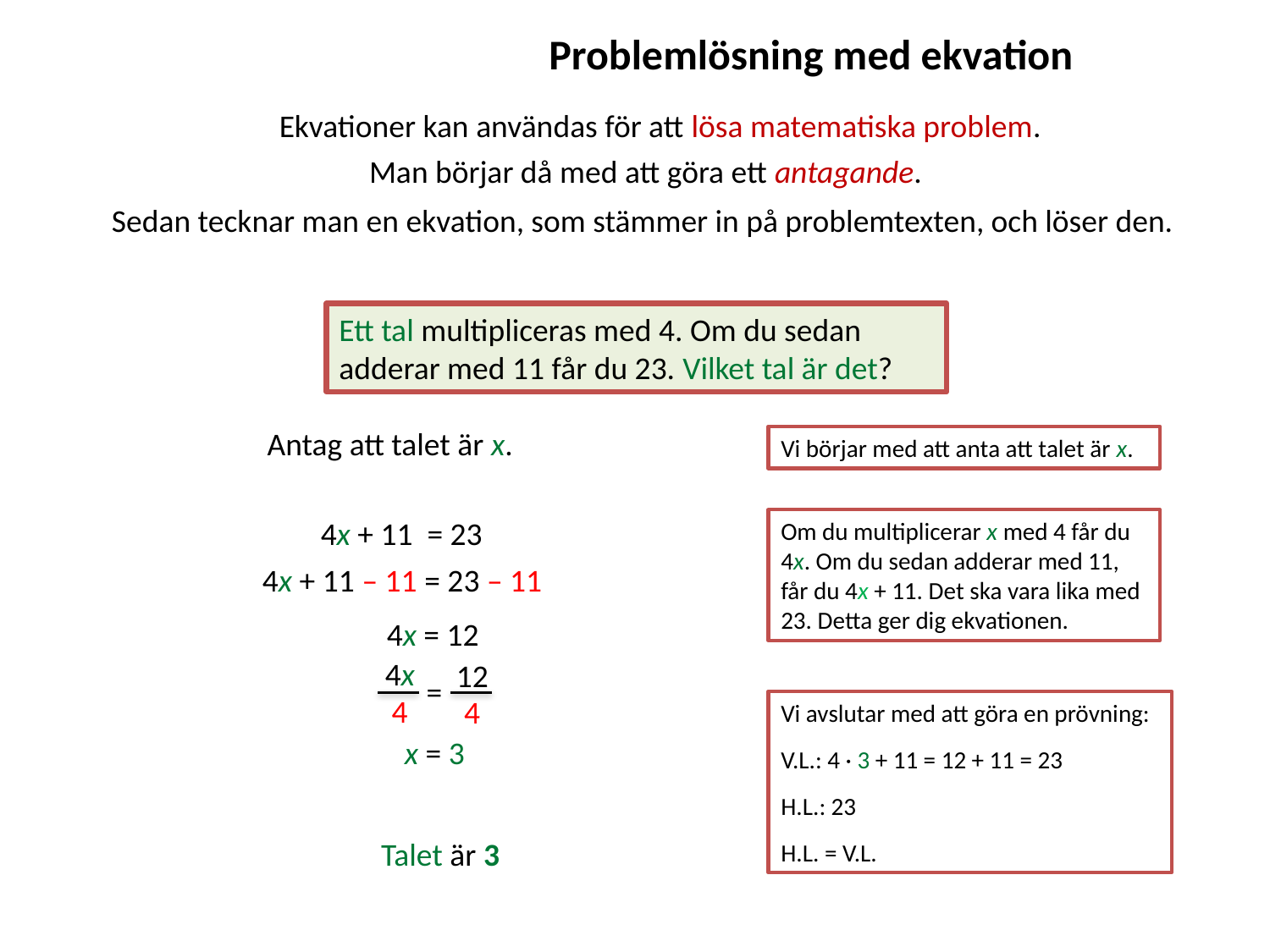

Problemlösning med ekvation
Ekvationer kan användas för att lösa matematiska problem.
Man börjar då med att göra ett antagande.
Sedan tecknar man en ekvation, som stämmer in på problemtexten, och löser den.
Ett tal multipliceras med 4. Om du sedan adderar med 11 får du 23. Vilket tal är det?
Antag att talet är x.
Vi börjar med att anta att talet är x.
4x + 11  = 23
Om du multiplicerar x med 4 får du
4x. Om du sedan adderar med 11, får du 4x + 11. Det ska vara lika med 23. Detta ger dig ekvationen.
4x + 11 – 11 = 23 – 11
4x = 12
4x
 4
=
12
 4
Vi avslutar med att göra en prövning:

V.L.: 4 · 3 + 11 = 12 + 11 = 23

H.L.: 23

H.L. = V.L.
x = 3
Talet är 3